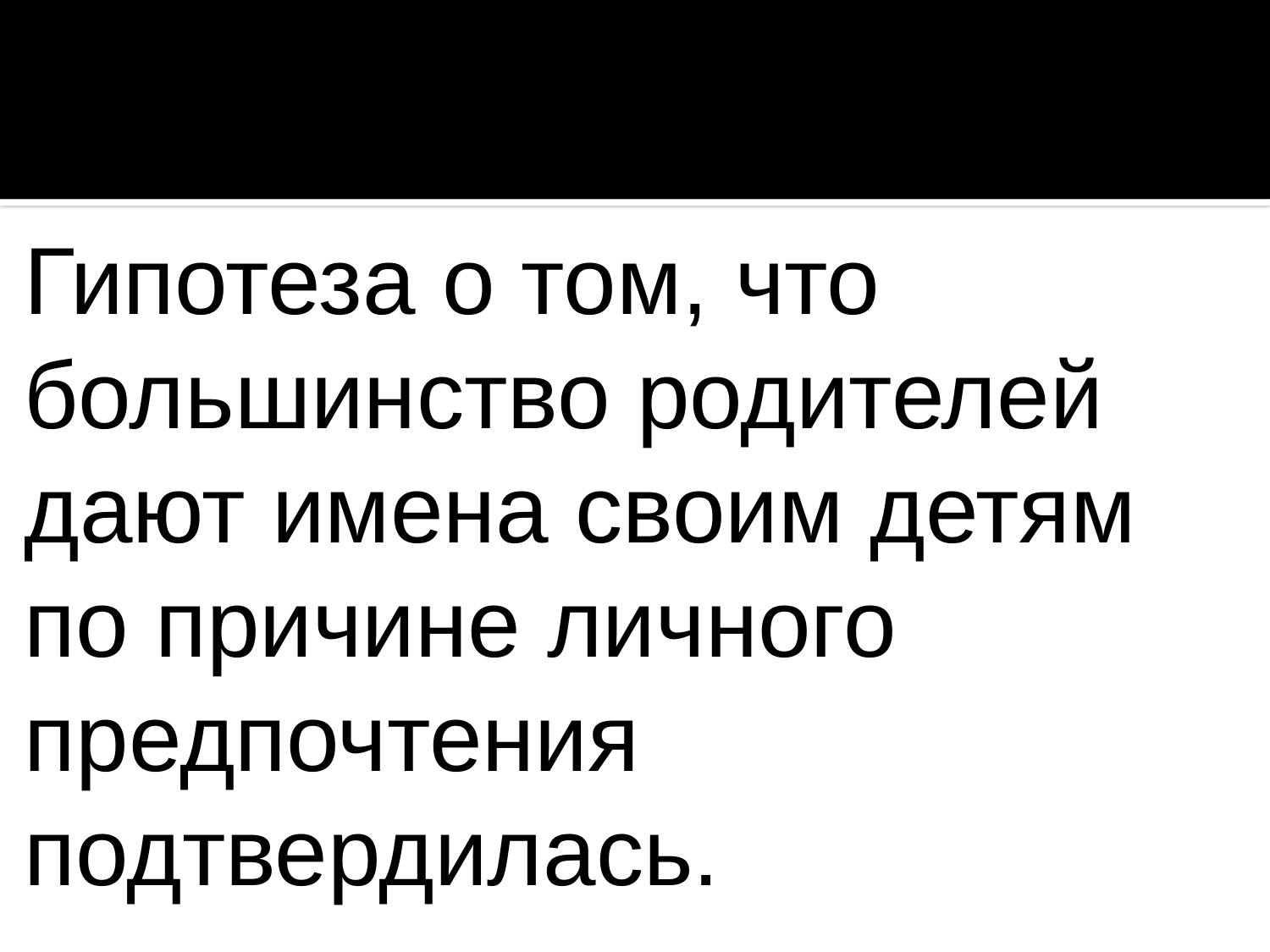

#
Гипотеза о том, что большинство родителей дают имена своим детям по причине личного предпочтения подтвердилась.